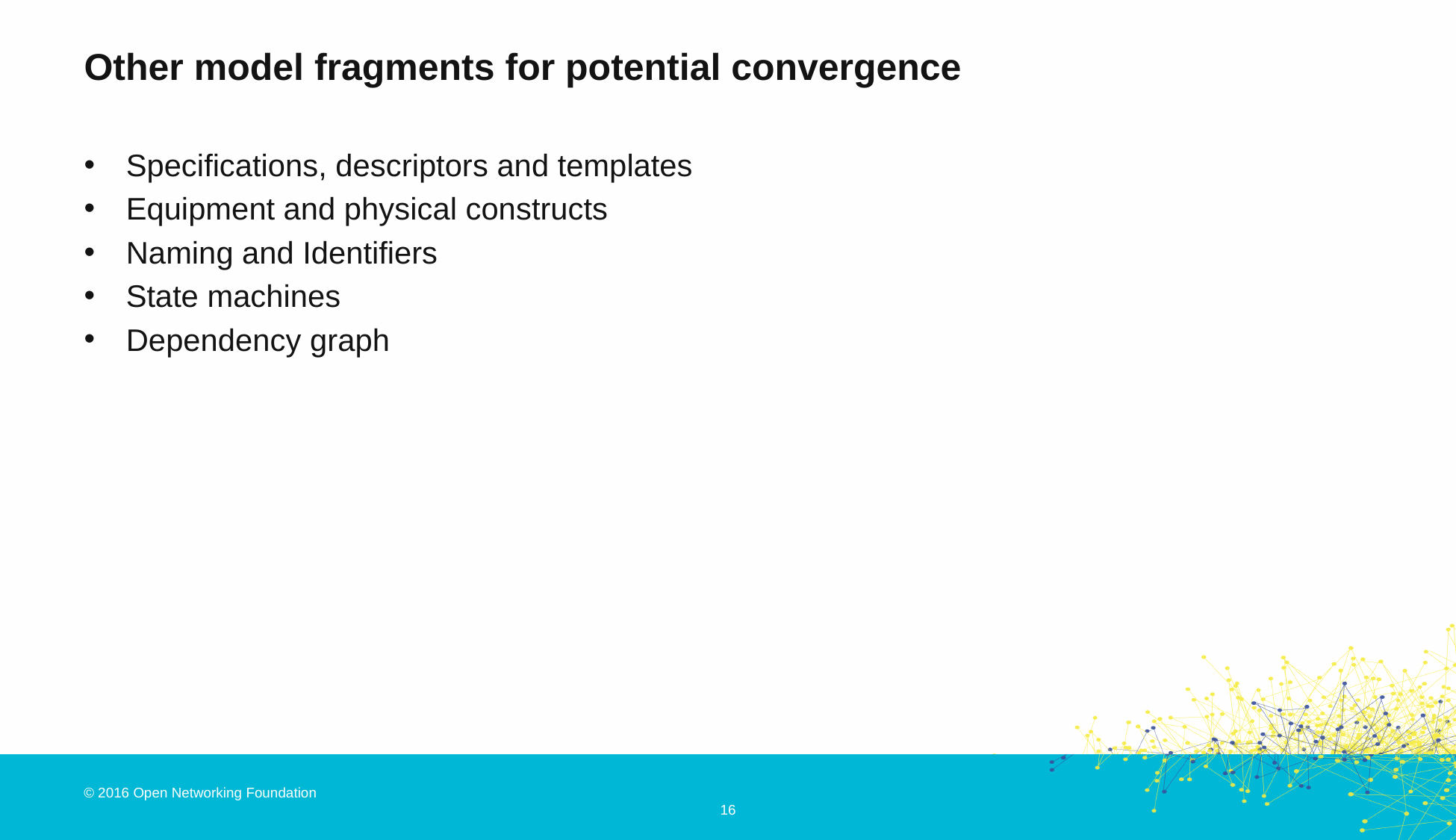

# Other model fragments for potential convergence
Specifications, descriptors and templates
Equipment and physical constructs
Naming and Identifiers
State machines
Dependency graph
16